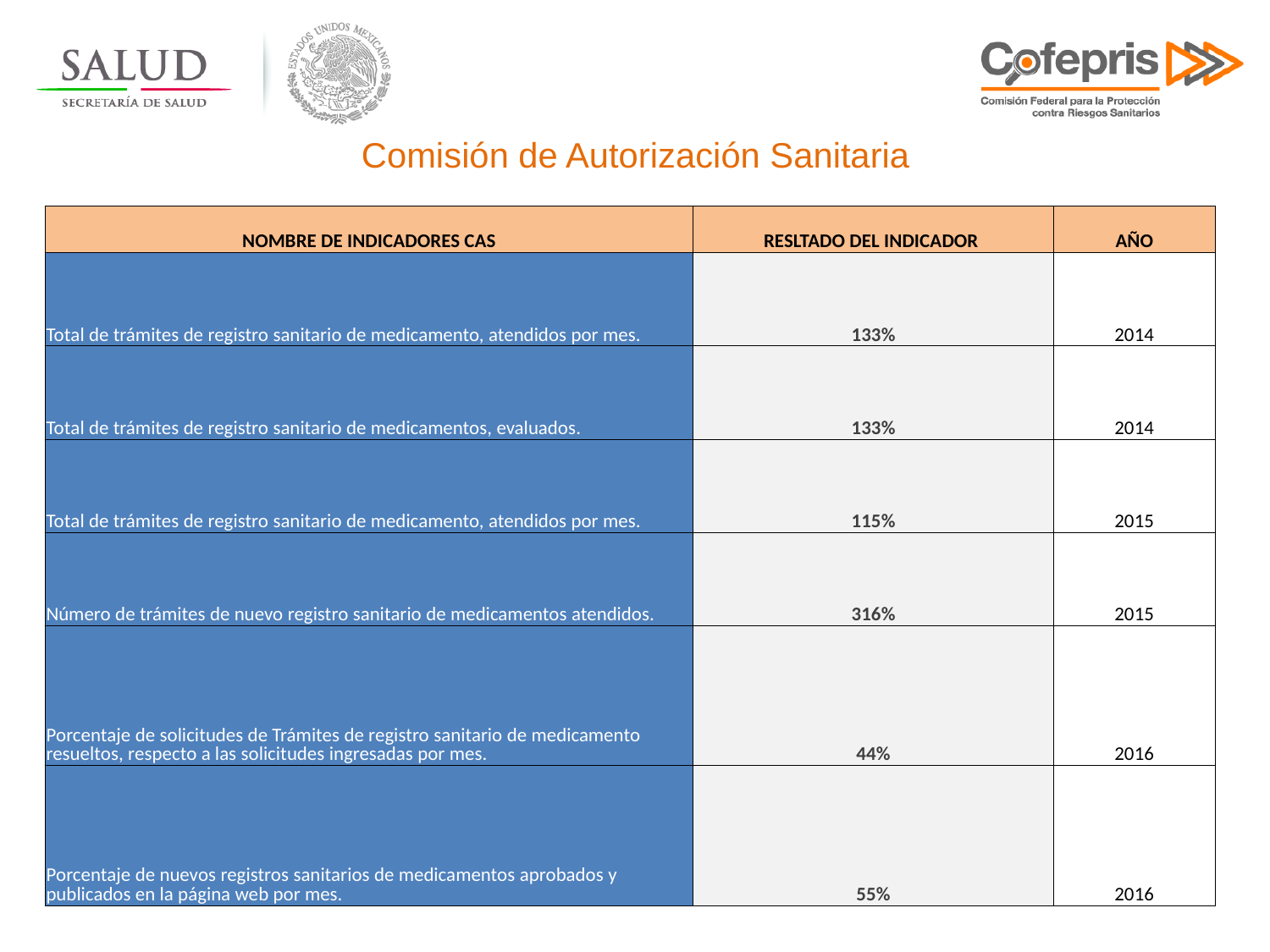

Comisión de Autorización Sanitaria
| NOMBRE DE INDICADORES CAS | RESLTADO DEL INDICADOR | AÑO |
| --- | --- | --- |
| Total de trámites de registro sanitario de medicamento, atendidos por mes. | 133% | 2014 |
| Total de trámites de registro sanitario de medicamentos, evaluados. | 133% | 2014 |
| Total de trámites de registro sanitario de medicamento, atendidos por mes. | 115% | 2015 |
| Número de trámites de nuevo registro sanitario de medicamentos atendidos. | 316% | 2015 |
| Porcentaje de solicitudes de Trámites de registro sanitario de medicamento resueltos, respecto a las solicitudes ingresadas por mes. | 44% | 2016 |
| Porcentaje de nuevos registros sanitarios de medicamentos aprobados y publicados en la página web por mes. | 55% | 2016 |